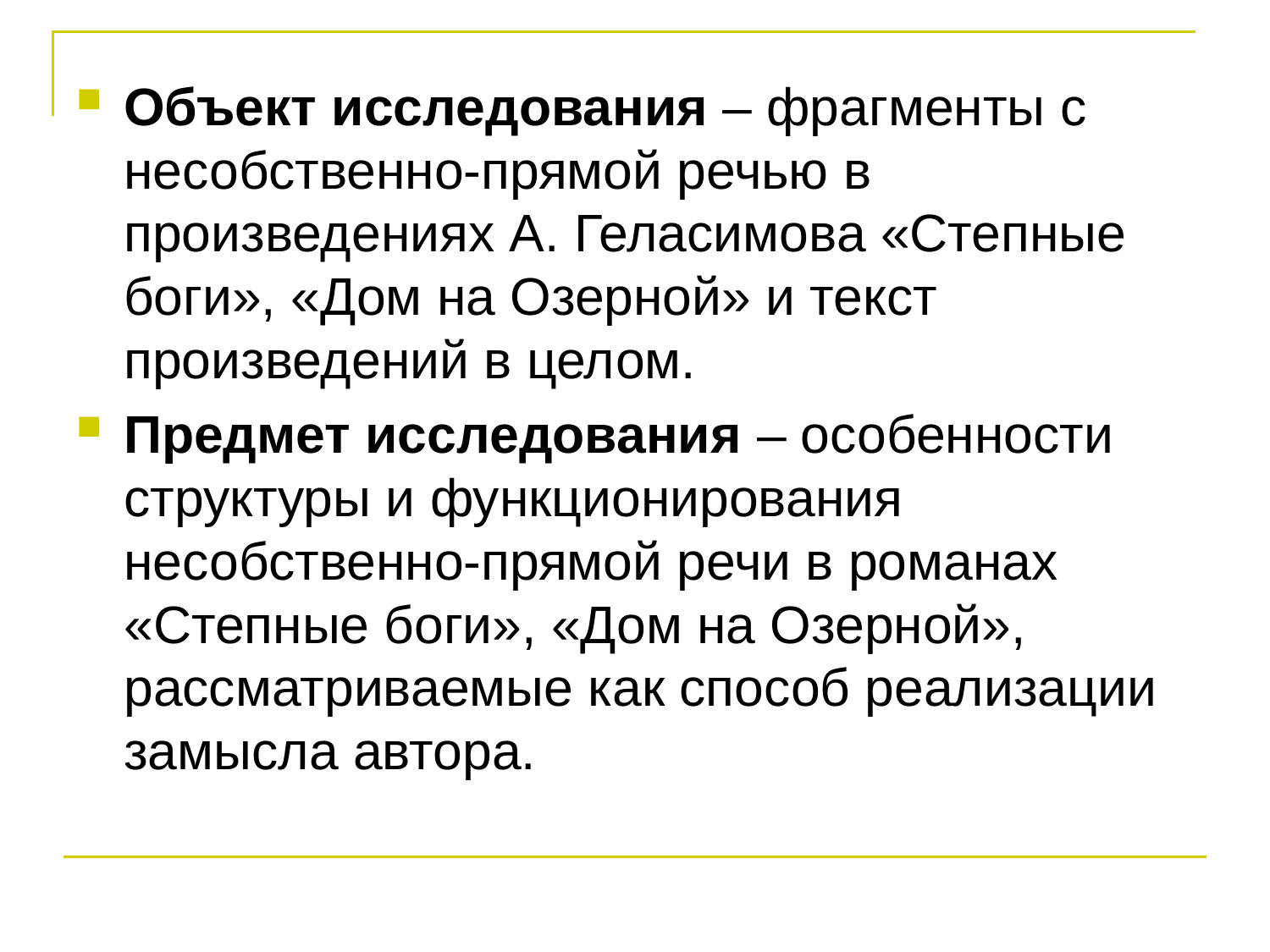

Объект исследования – фрагменты с несобственно-прямой речью в произведениях А. Геласимова «Степные боги», «Дом на Озерной» и текст произведений в целом.
Предмет исследования – особенности структуры и функционирования несобственно-прямой речи в романах «Степные боги», «Дом на Озерной», рассматриваемые как способ реализации замысла автора.